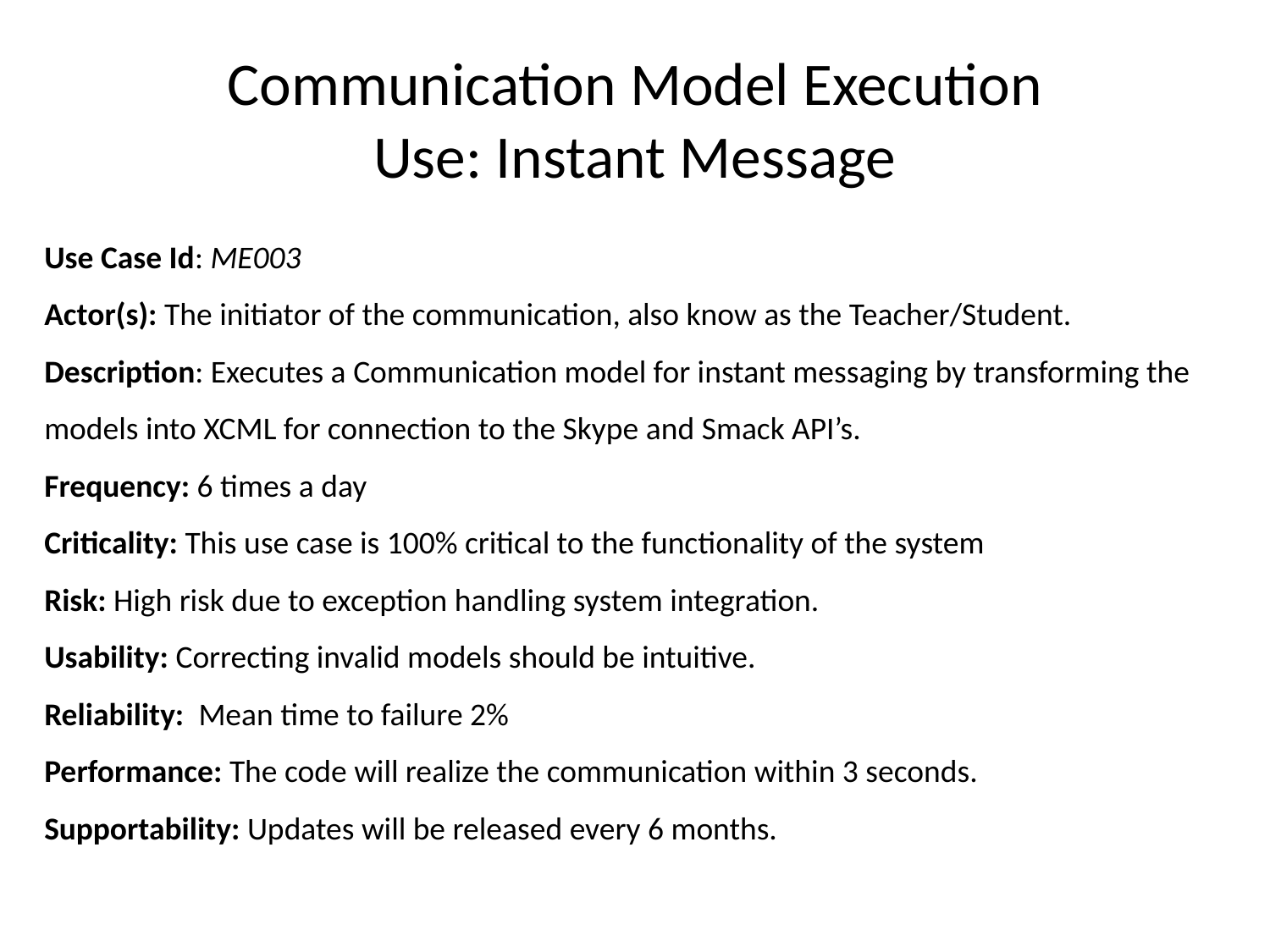

# Communication Model Execution Use: Instant Message
Use Case Id: ME003
Actor(s): The initiator of the communication, also know as the Teacher/Student.
Description: Executes a Communication model for instant messaging by transforming the models into XCML for connection to the Skype and Smack API’s.
Frequency: 6 times a day
Criticality: This use case is 100% critical to the functionality of the system
Risk: High risk due to exception handling system integration.
Usability: Correcting invalid models should be intuitive.
Reliability:  Mean time to failure 2%
Performance: The code will realize the communication within 3 seconds.
Supportability: Updates will be released every 6 months.